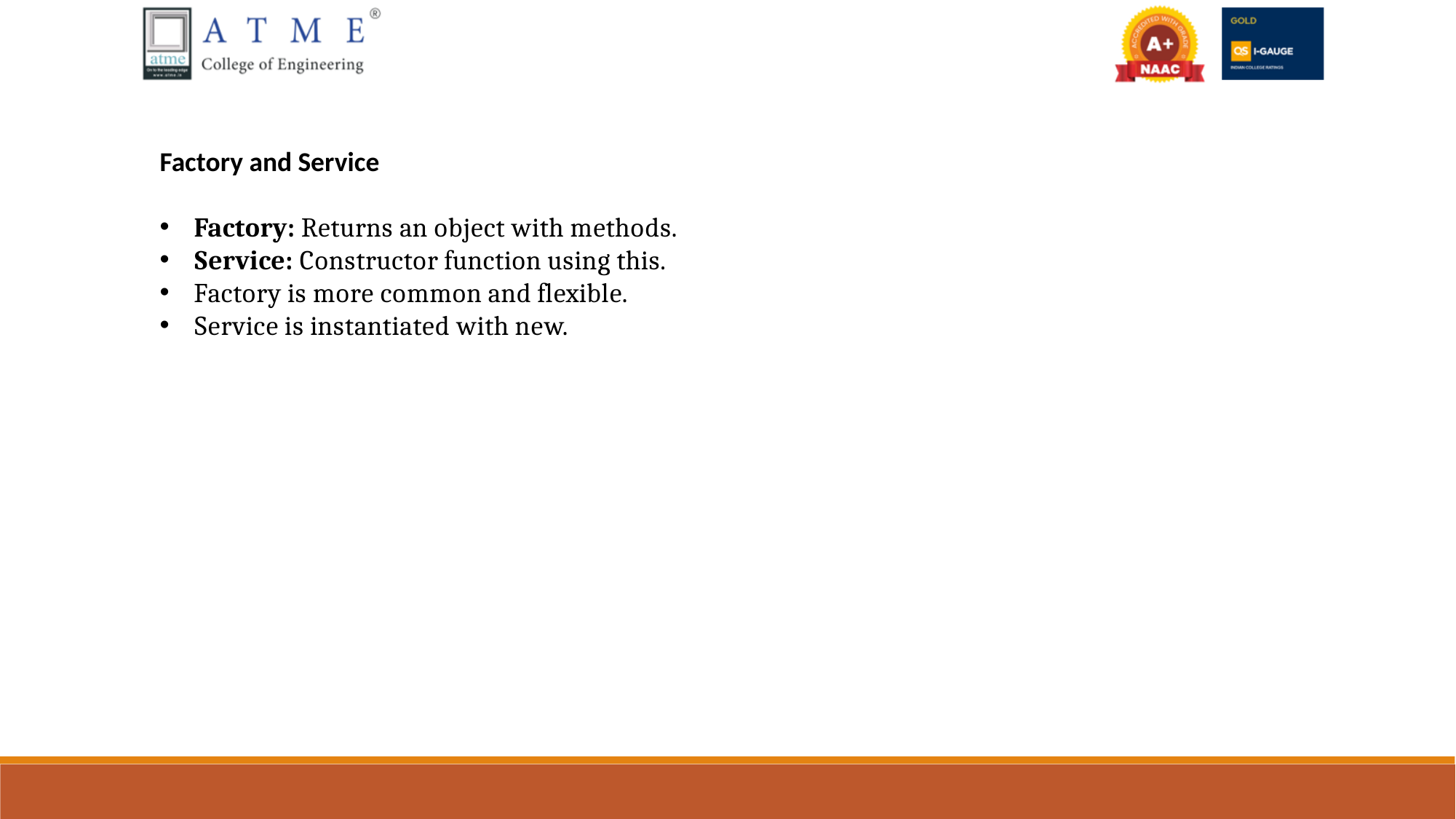

Factory and Service

Factory: Returns an object with methods.
Service: Constructor function using this.
Factory is more common and flexible.
Service is instantiated with new.